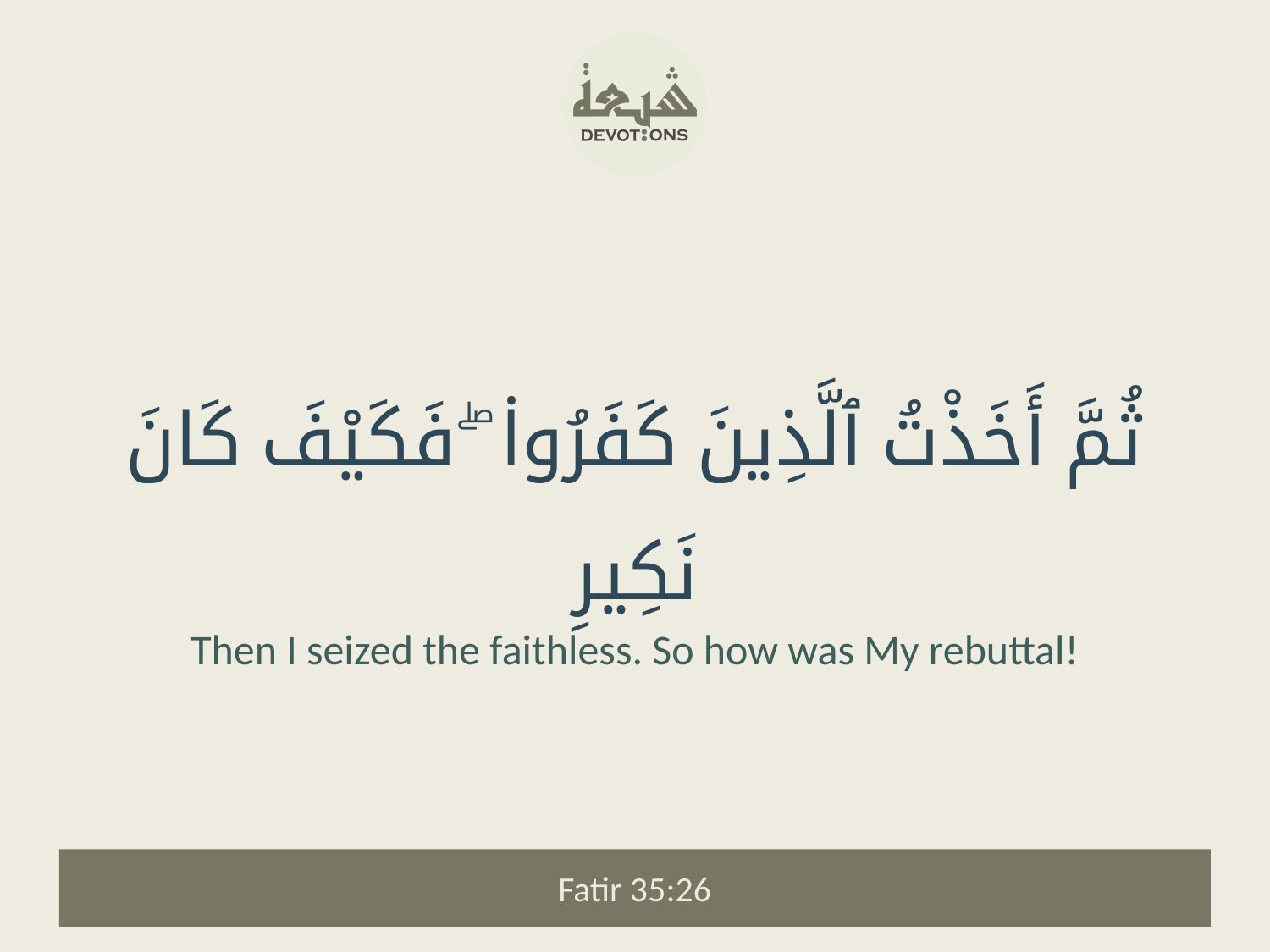

ثُمَّ أَخَذْتُ ٱلَّذِينَ كَفَرُوا۟ ۖ فَكَيْفَ كَانَ نَكِيرِ
Then I seized the faithless. So how was My rebuttal!
Fatir 35:26